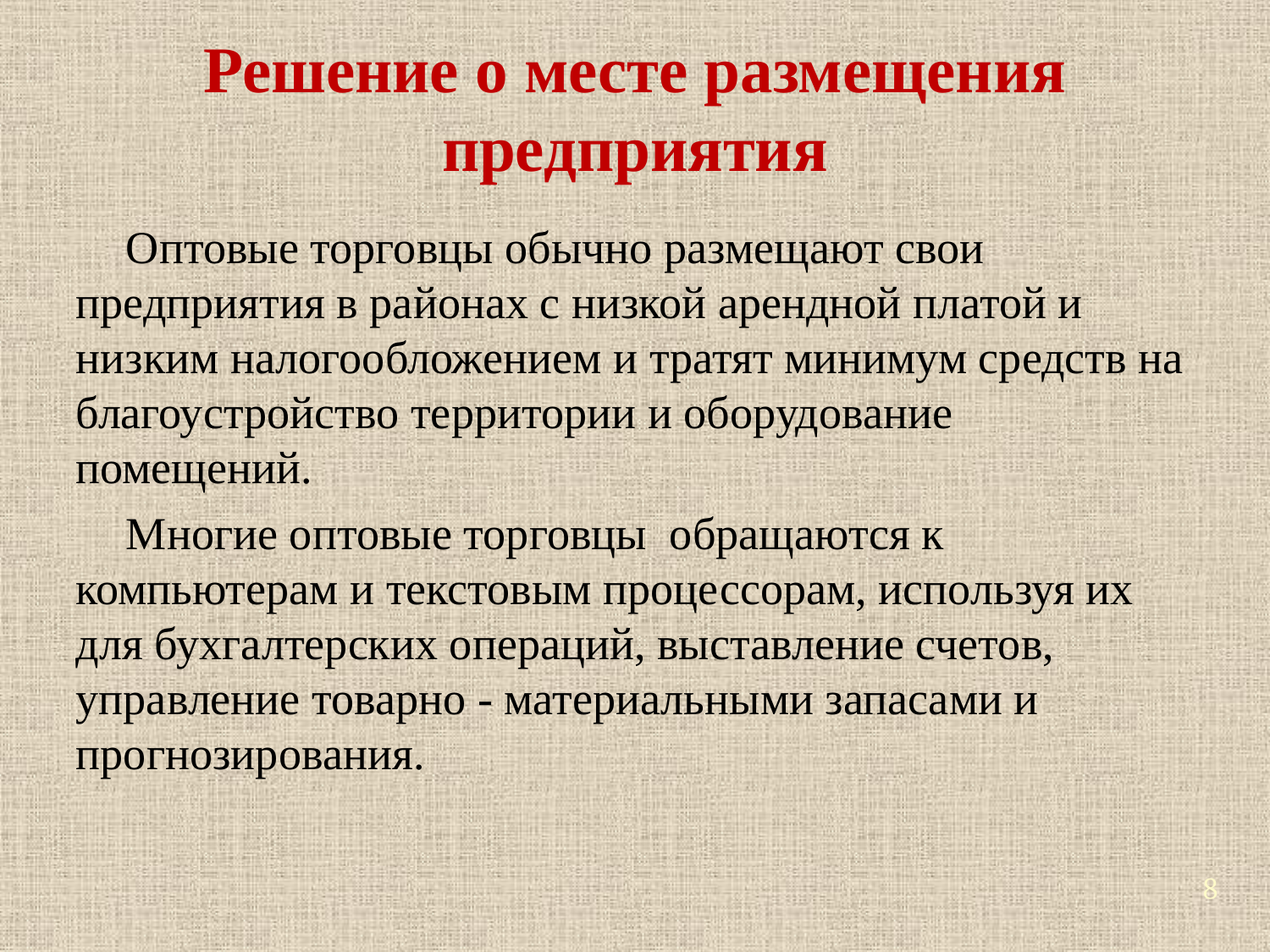

# Решение о месте размещения предприятия
Оптовые торговцы обычно размещают свои предприятия в районах с низкой арендной платой и низким налогообложением и тратят минимум средств на благоустройство территории и оборудование помещений.
Многие оптовые торговцы  обращаются к компьютерам и текстовым процессорам, используя их для бухгалтерских операций, выставление счетов, управление товарно - материальными запасами и прогнозирования.
8